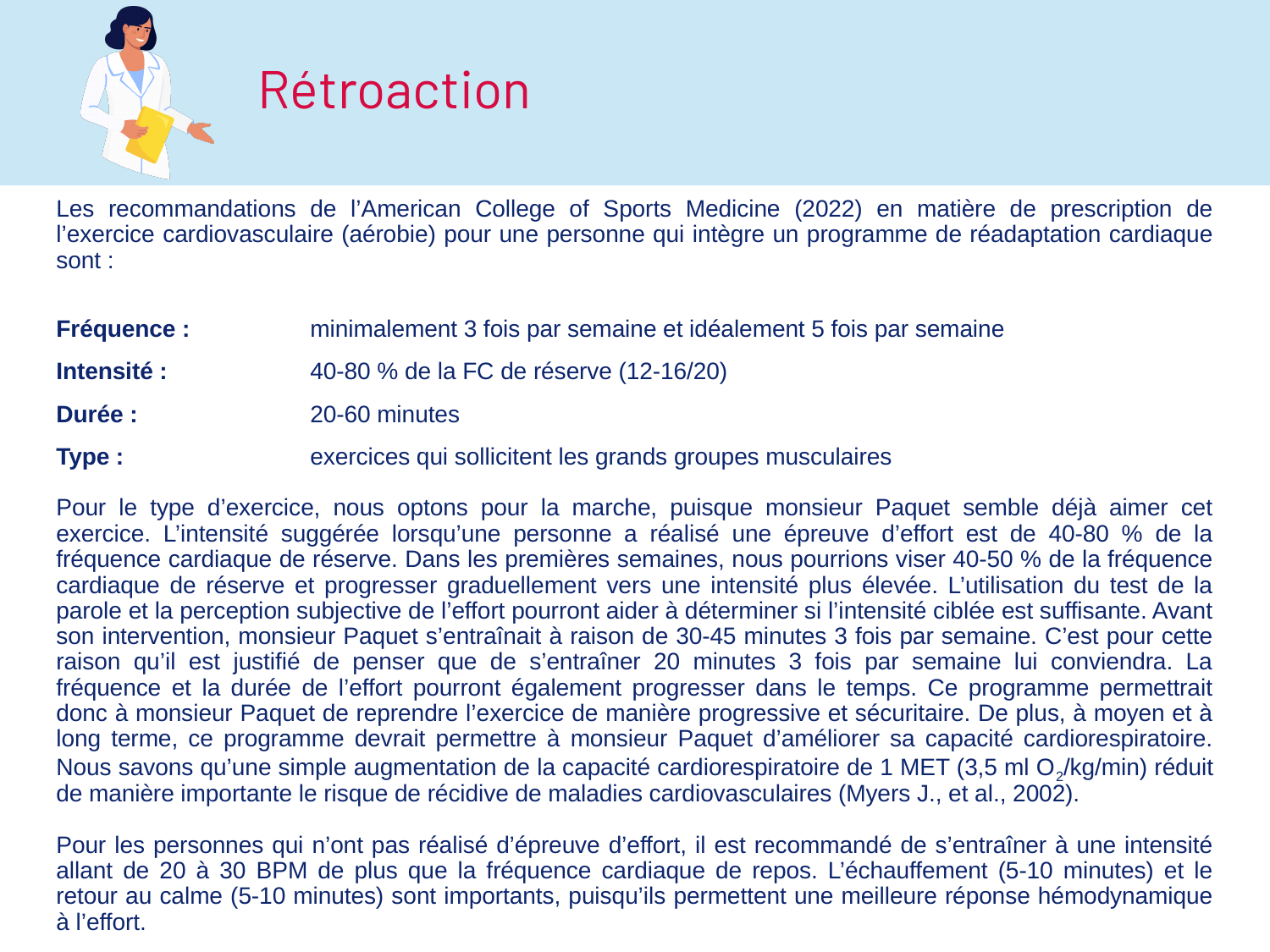

# Rétroaction
Les recommandations de l’American College of Sports Medicine (2022) en matière de prescription de l’exercice cardiovasculaire (aérobie) pour une personne qui intègre un programme de réadaptation cardiaque sont :

Fréquence :	minimalement 3 fois par semaine et idéalement 5 fois par semaine
Intensité :		40-80 % de la FC de réserve (12-16/20)
Durée : 		20-60 minutes
Type : 		exercices qui sollicitent les grands groupes musculaires

Pour le type d’exercice, nous optons pour la marche, puisque monsieur Paquet semble déjà aimer cet exercice. L’intensité suggérée lorsqu’une personne a réalisé une épreuve d’effort est de 40-80 % de la fréquence cardiaque de réserve. Dans les premières semaines, nous pourrions viser 40-50 % de la fréquence cardiaque de réserve et progresser graduellement vers une intensité plus élevée. L’utilisation du test de la parole et la perception subjective de l’effort pourront aider à déterminer si l’intensité ciblée est suffisante. Avant son intervention, monsieur Paquet s’entraînait à raison de 30-45 minutes 3 fois par semaine. C’est pour cette raison qu’il est justifié de penser que de s’entraîner 20 minutes 3 fois par semaine lui conviendra. La fréquence et la durée de l’effort pourront également progresser dans le temps. Ce programme permettrait donc à monsieur Paquet de reprendre l’exercice de manière progressive et sécuritaire. De plus, à moyen et à long terme, ce programme devrait permettre à monsieur Paquet d’améliorer sa capacité cardiorespiratoire. Nous savons qu’une simple augmentation de la capacité cardiorespiratoire de 1 MET (3,5 ml O2/kg/min) réduit de manière importante le risque de récidive de maladies cardiovasculaires (Myers J., et al., 2002).

Pour les personnes qui n’ont pas réalisé d’épreuve d’effort, il est recommandé de s’entraîner à une intensité allant de 20 à 30 BPM de plus que la fréquence cardiaque de repos. L’échauffement (5-10 minutes) et le retour au calme (5-10 minutes) sont importants, puisqu’ils permettent une meilleure réponse hémodynamique à l’effort.